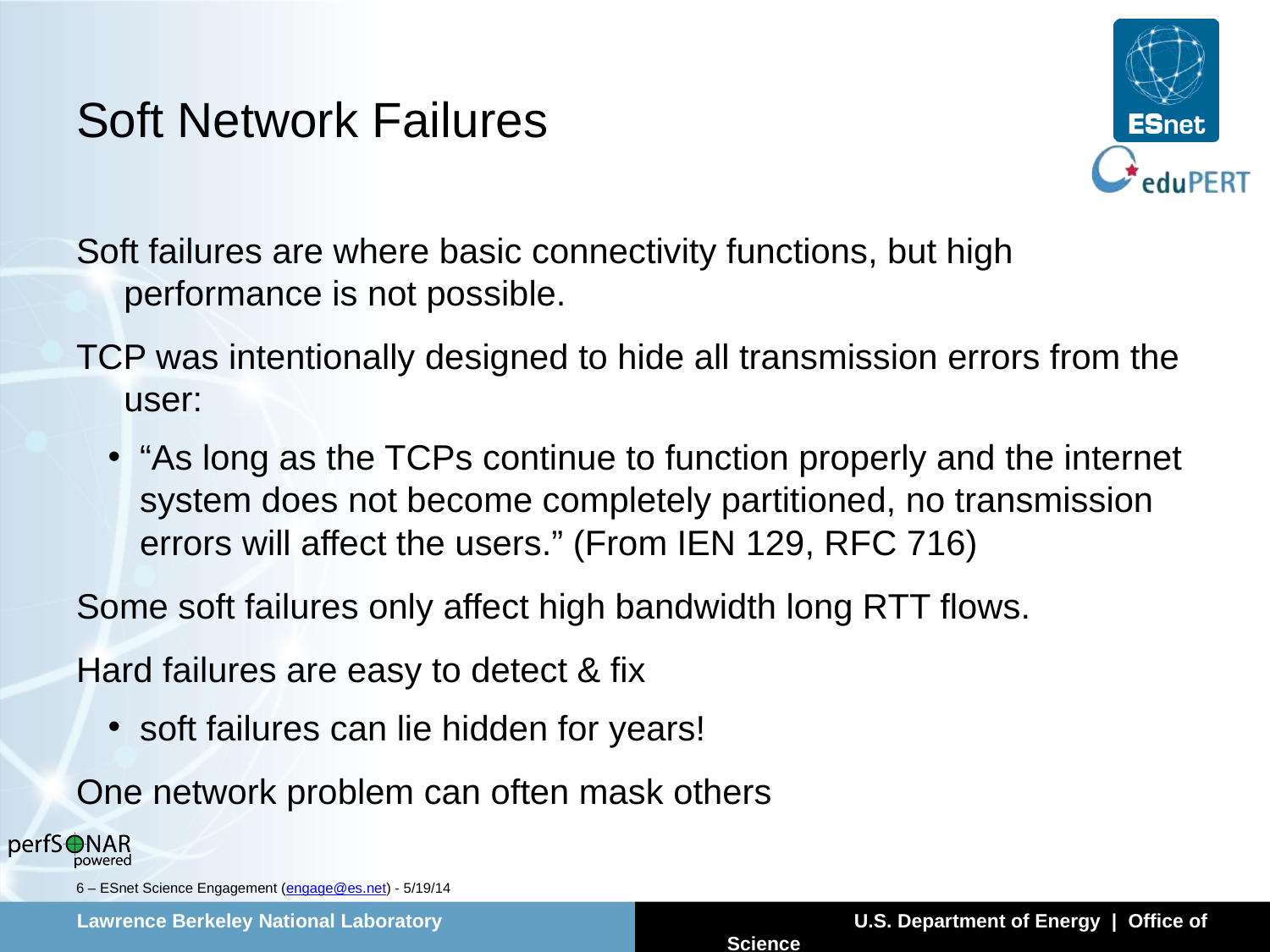

# Soft Network Failures
Soft failures are where basic connectivity functions, but high performance is not possible.
TCP was intentionally designed to hide all transmission errors from the user:
“As long as the TCPs continue to function properly and the internet system does not become completely partitioned, no transmission errors will affect the users.” (From IEN 129, RFC 716)
Some soft failures only affect high bandwidth long RTT flows.
Hard failures are easy to detect & fix
soft failures can lie hidden for years!
One network problem can often mask others

6 – ESnet Science Engagement (engage@es.net) - 5/19/14